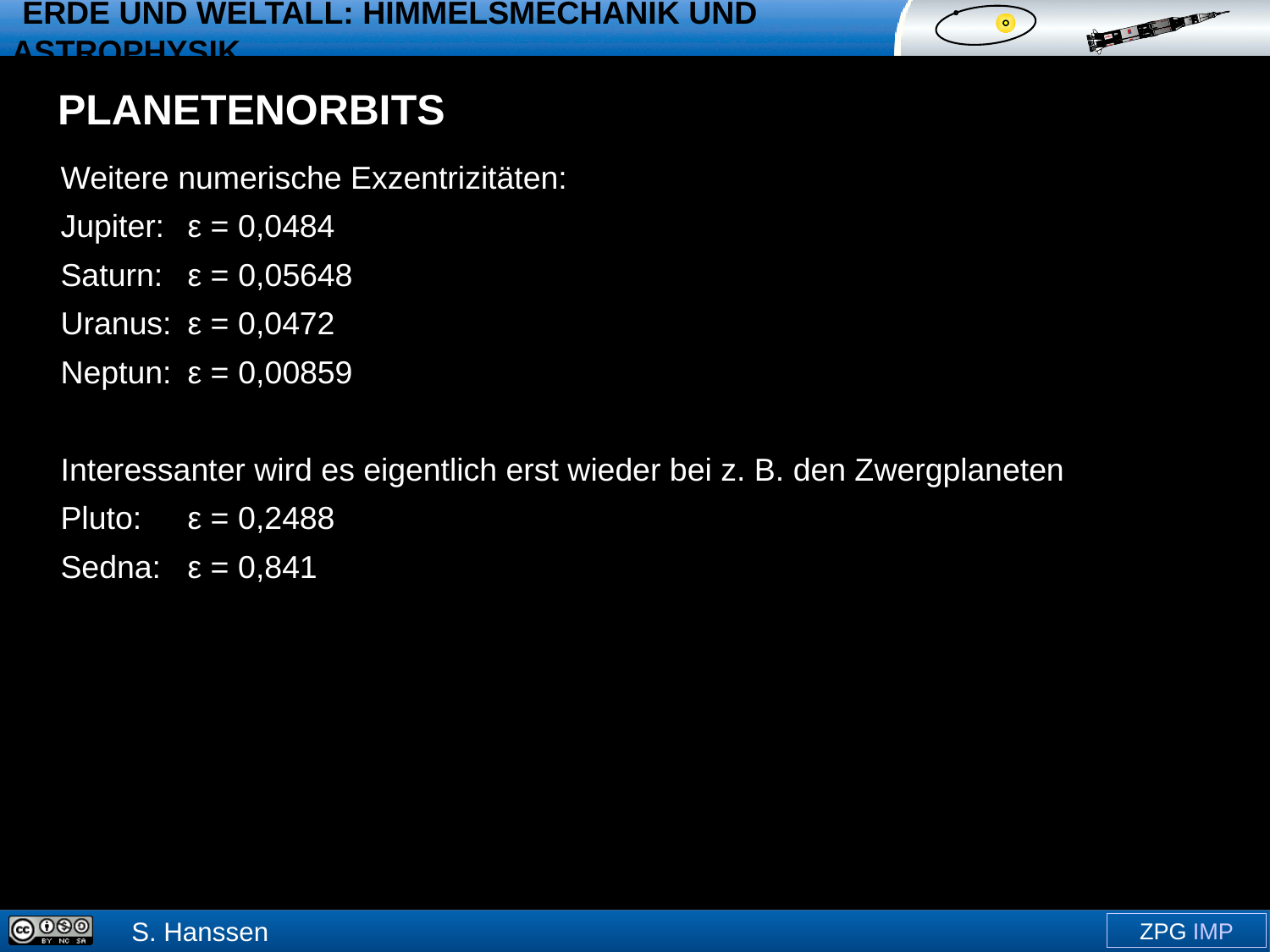

2. Kepler-Gesetz
Planetenorbits
Weitere numerische Exzentrizitäten:
Jupiter: 	ε = 0,0484
Saturn: 	ε = 0,05648
Uranus: 	ε = 0,0472
Neptun: 	ε = 0,00859

Interessanter wird es eigentlich erst wieder bei z. B. den Zwergplaneten
Pluto: 	ε = 0,2488
Sedna: 	ε = 0,841